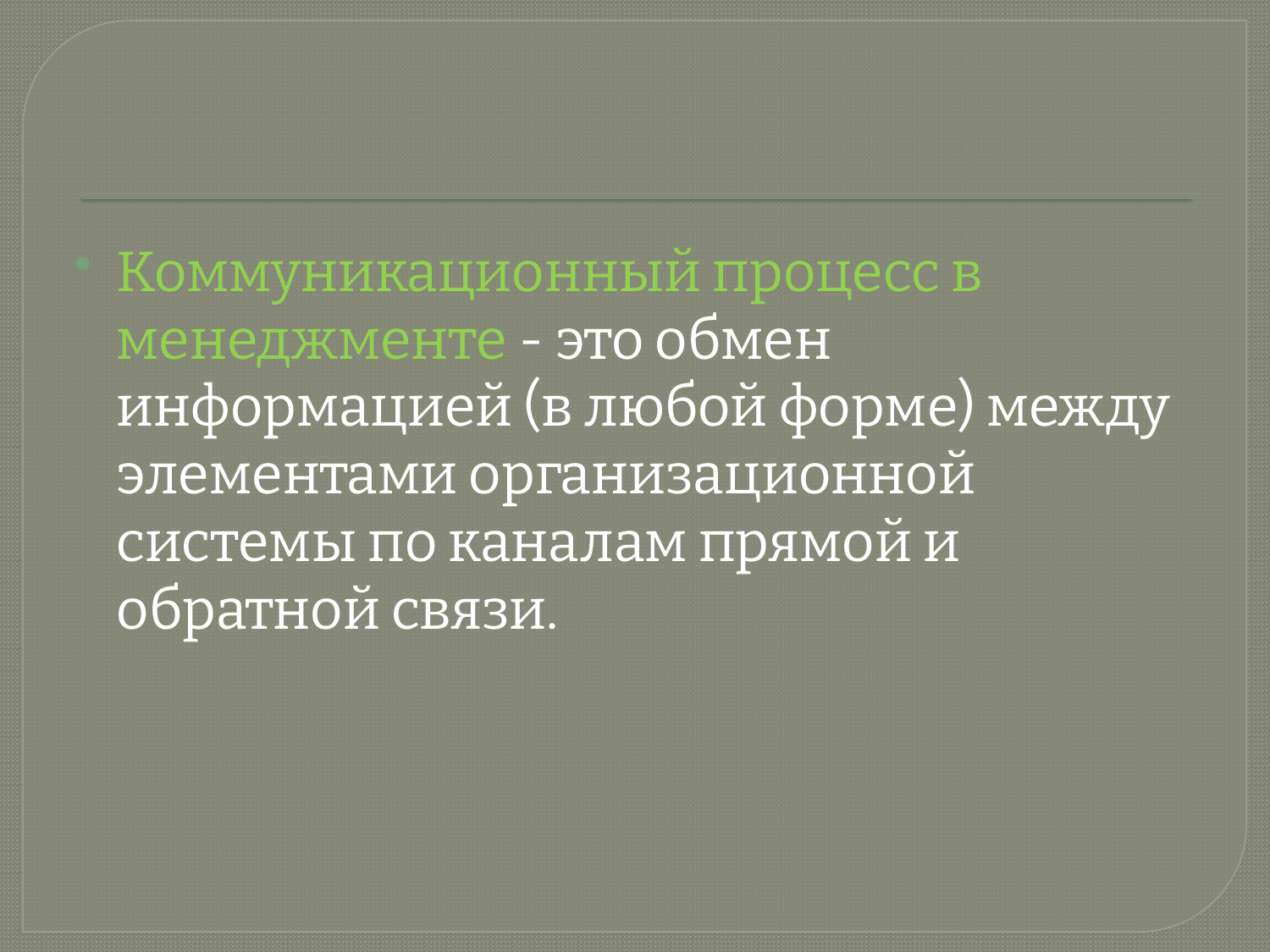

Коммуникационный процесс в менеджменте - это обмен информацией (в любой форме) между элементами организационной системы по каналам прямой и обратной связи.